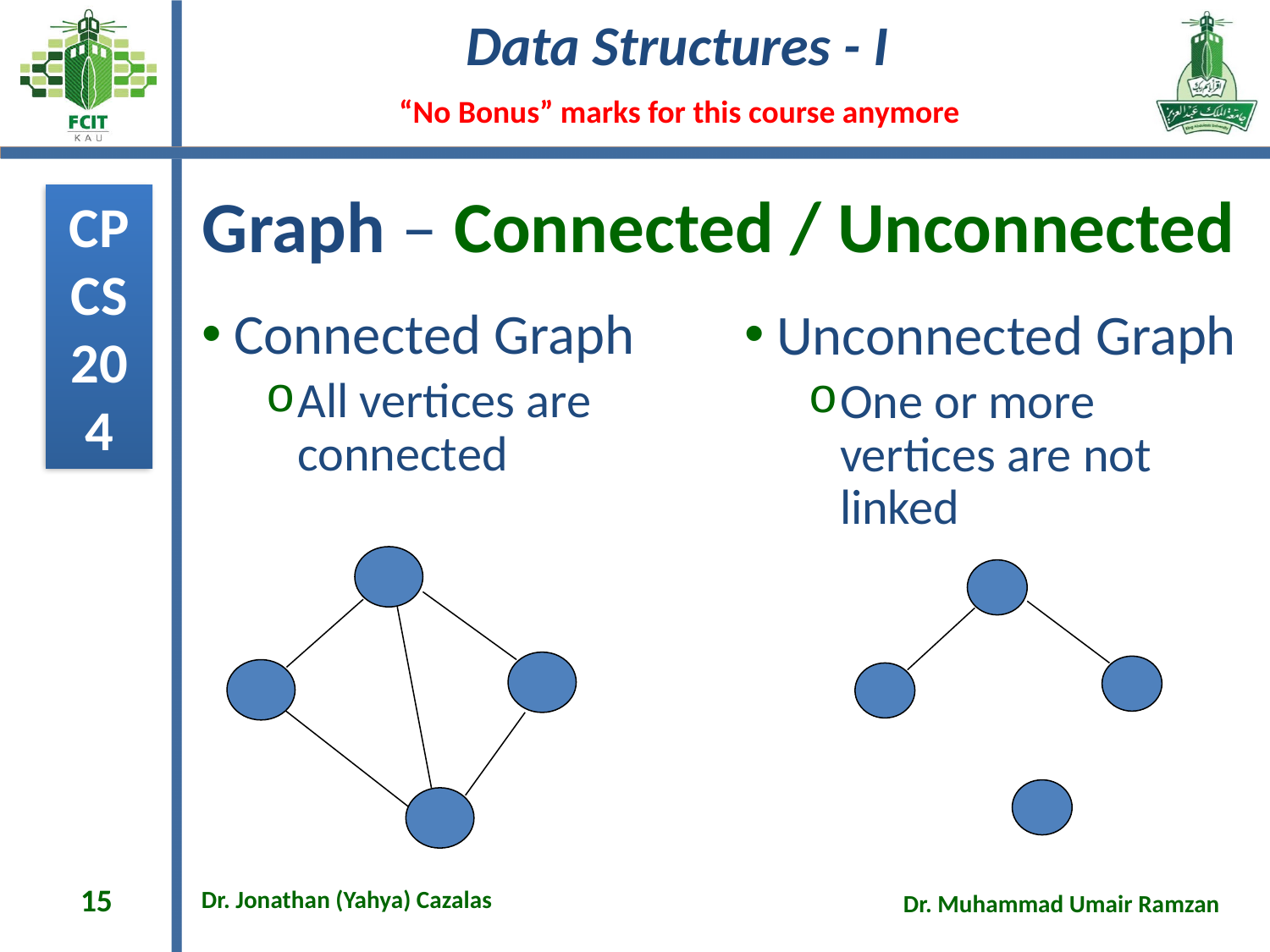

# Graph – Connected / Unconnected
Connected Graph
All vertices are connected

Unconnected Graph
One or more vertices are not linked

15